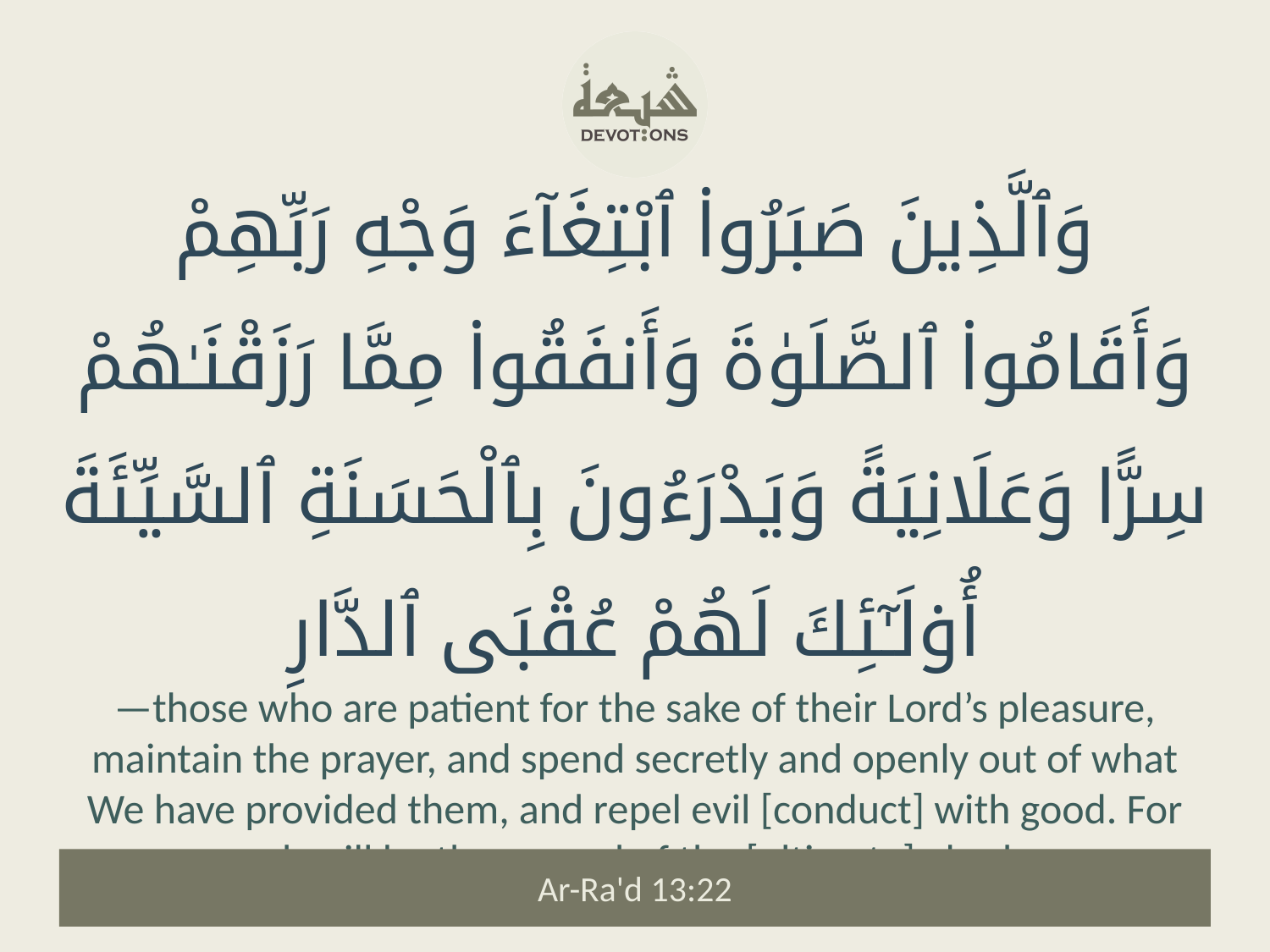

وَٱلَّذِينَ صَبَرُوا۟ ٱبْتِغَآءَ وَجْهِ رَبِّهِمْ وَأَقَامُوا۟ ٱلصَّلَوٰةَ وَأَنفَقُوا۟ مِمَّا رَزَقْنَـٰهُمْ سِرًّا وَعَلَانِيَةً وَيَدْرَءُونَ بِٱلْحَسَنَةِ ٱلسَّيِّئَةَ أُو۟لَـٰٓئِكَ لَهُمْ عُقْبَى ٱلدَّارِ
—those who are patient for the sake of their Lord’s pleasure, maintain the prayer, and spend secretly and openly out of what We have provided them, and repel evil [conduct] with good. For such will be the reward of the [ultimate] abode:
Ar-Ra'd 13:22